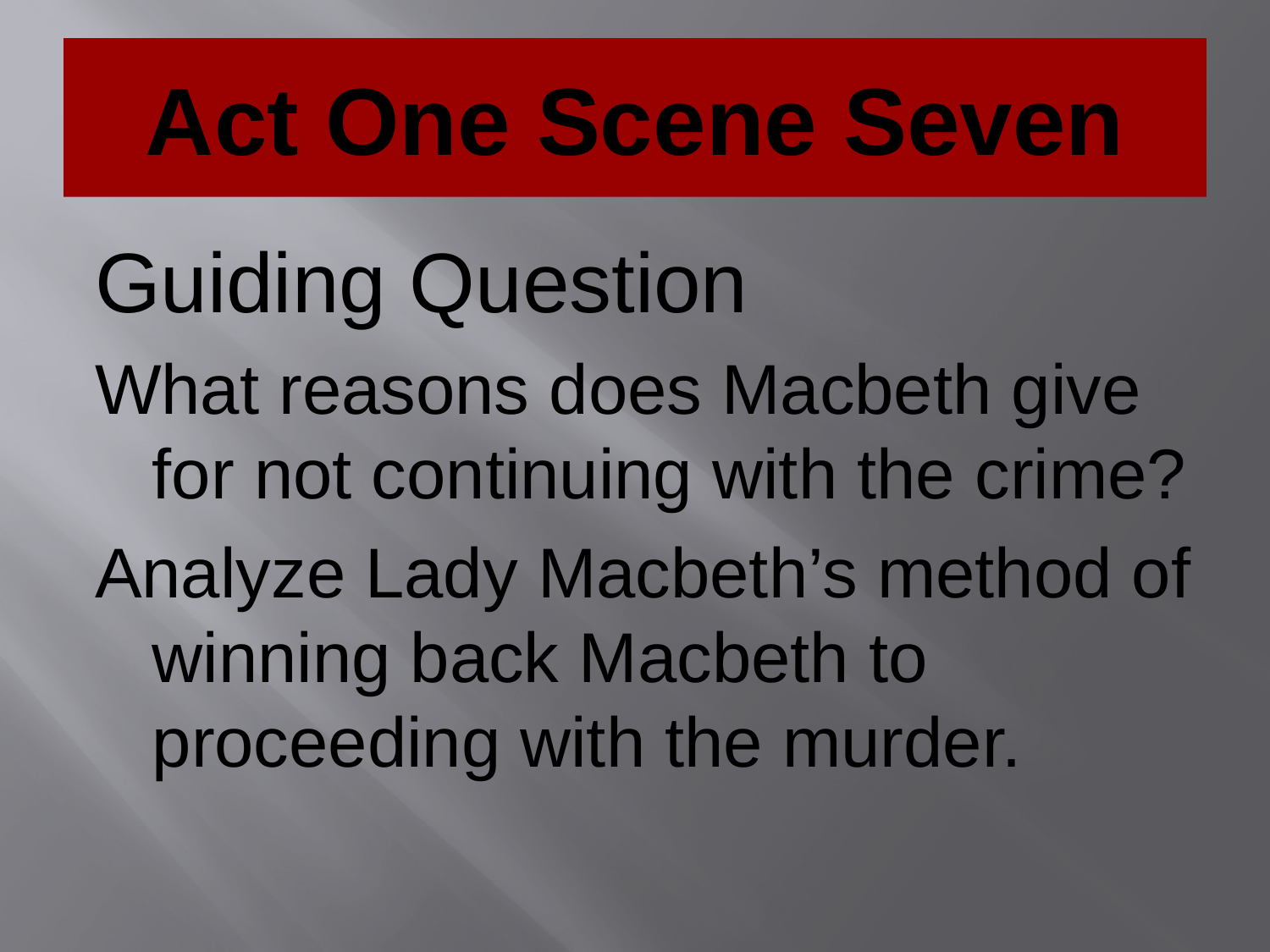

# Act One Scene Seven
Guiding Question
What reasons does Macbeth give for not continuing with the crime?
Analyze Lady Macbeth’s method of winning back Macbeth to proceeding with the murder.